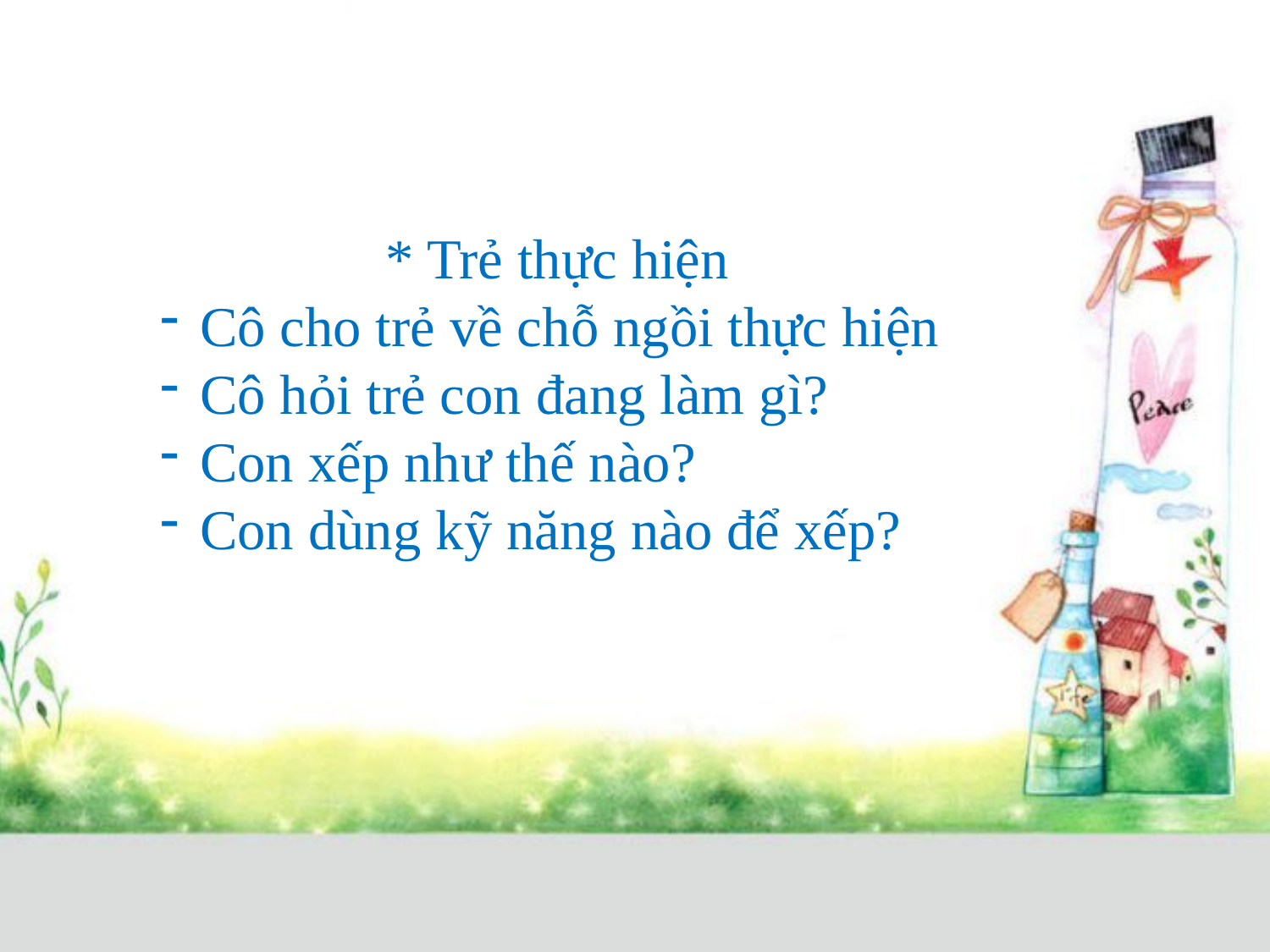

* Trẻ thực hiện
Cô cho trẻ về chỗ ngồi thực hiện
Cô hỏi trẻ con đang làm gì?
Con xếp như thế nào?
Con dùng kỹ năng nào để xếp?